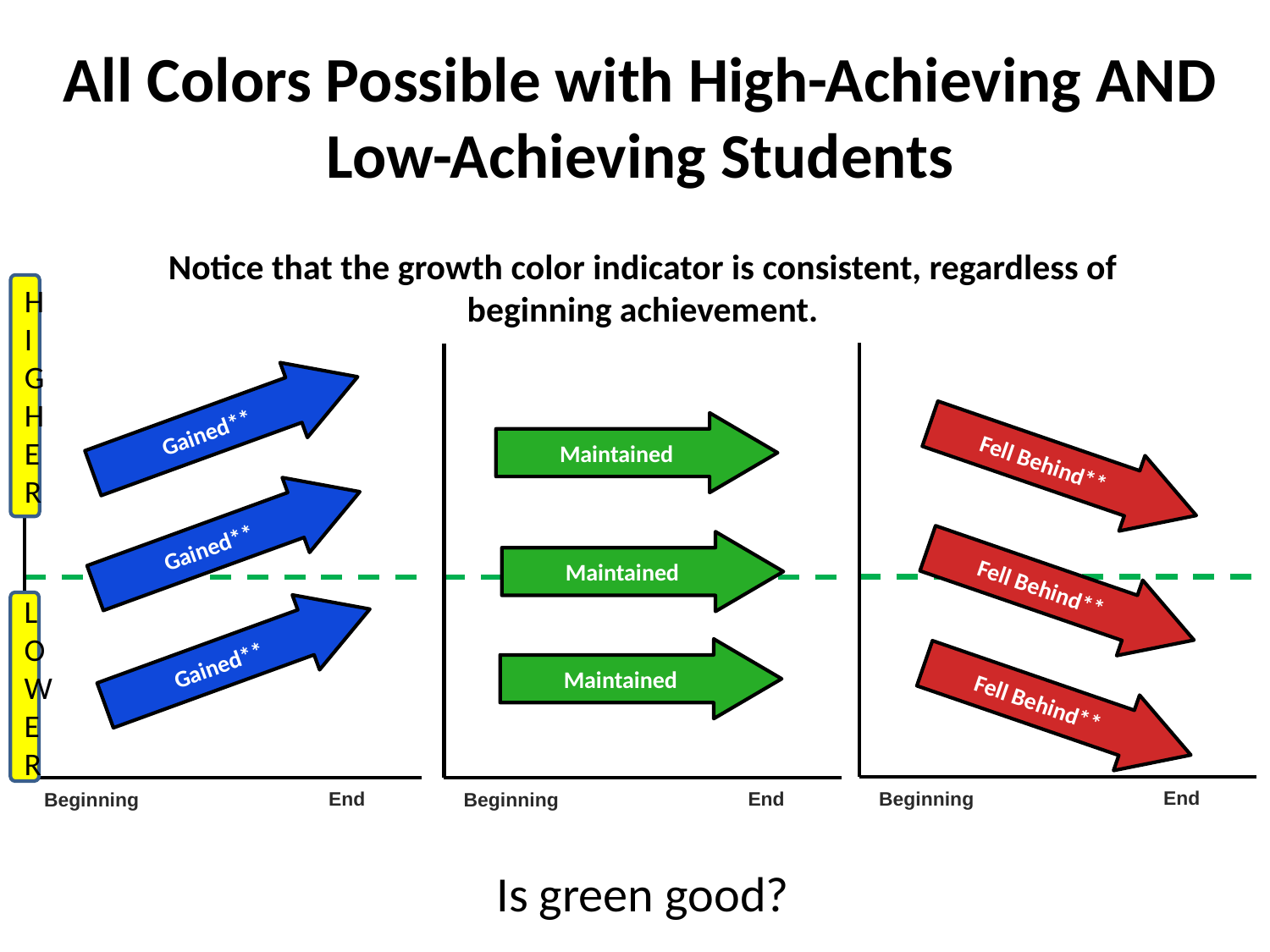

All Colors Possible with High-Achieving AND Low-Achieving Students
Notice that the growth color indicator is consistent, regardless of beginning achievement.
HIGH
ER
End
Beginning
End
Beginning
End
Beginning
Gained**
Maintained
Fell Behind**
Gained**
Maintained
Fell Behind**
LOWER
Gained**
Maintained
Fell Behind**
Is green good?